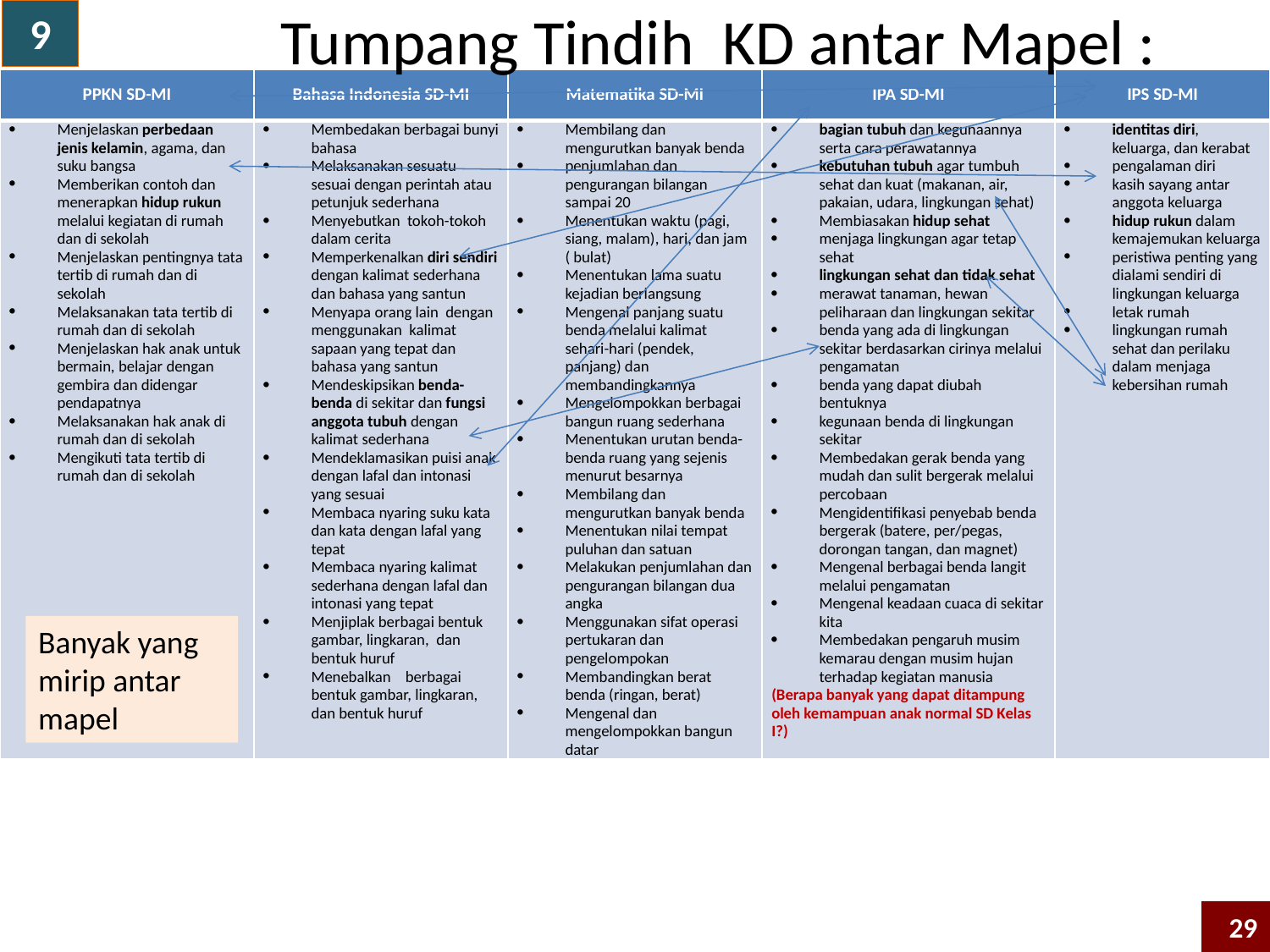

9
Tumpang Tindih  KD antar Mapel :
| PPKN SD-MI | Bahasa Indonesia SD-MI | Matematika SD-MI | IPA SD-MI | IPS SD-MI |
| --- | --- | --- | --- | --- |
| Menjelaskan perbedaan jenis kelamin, agama, dan suku bangsa Memberikan contoh dan menerapkan hidup rukun melalui kegiatan di rumah dan di sekolah Menjelaskan pentingnya tata tertib di rumah dan di sekolah Melaksanakan tata tertib di rumah dan di sekolah Menjelaskan hak anak untuk bermain, belajar dengan gembira dan didengar pendapatnya Melaksanakan hak anak di rumah dan di sekolah Mengikuti tata tertib di rumah dan di sekolah | Membedakan berbagai bunyi bahasa Melaksanakan sesuatu sesuai dengan perintah atau petunjuk sederhana Menyebutkan tokoh-tokoh dalam cerita Memperkenalkan diri sendiri dengan kalimat sederhana dan bahasa yang santun Menyapa orang lain dengan menggunakan kalimat sapaan yang tepat dan bahasa yang santun Mendeskipsikan benda-benda di sekitar dan fungsi anggota tubuh dengan kalimat sederhana Mendeklamasikan puisi anak dengan lafal dan intonasi yang sesuai Membaca nyaring suku kata dan kata dengan lafal yang tepat Membaca nyaring kalimat sederhana dengan lafal dan intonasi yang tepat Menjiplak berbagai bentuk gambar, lingkaran, dan bentuk huruf Menebalkan berbagai bentuk gambar, lingkaran, dan bentuk huruf | Membilang dan mengurutkan banyak benda penjumlahan dan pengurangan bilangan sampai 20 Menentukan waktu (pagi, siang, malam), hari, dan jam ( bulat) Menentukan lama suatu kejadian berlangsung Mengenal panjang suatu benda melalui kalimat sehari-hari (pendek, panjang) dan membandingkannya Mengelompokkan berbagai bangun ruang sederhana Menentukan urutan benda-benda ruang yang sejenis menurut besarnya Membilang dan mengurutkan banyak benda Menentukan nilai tempat puluhan dan satuan Melakukan penjumlahan dan pengurangan bilangan dua angka Menggunakan sifat operasi pertukaran dan pengelompokan Membandingkan berat benda (ringan, berat) Mengenal dan mengelompokkan bangun datar | bagian tubuh dan kegunaannya serta cara perawatannya kebutuhan tubuh agar tumbuh sehat dan kuat (makanan, air, pakaian, udara, lingkungan sehat) Membiasakan hidup sehat menjaga lingkungan agar tetap sehat lingkungan sehat dan tidak sehat merawat tanaman, hewan peliharaan dan lingkungan sekitar benda yang ada di lingkungan sekitar berdasarkan cirinya melalui pengamatan benda yang dapat diubah bentuknya kegunaan benda di lingkungan sekitar Membedakan gerak benda yang mudah dan sulit bergerak melalui percobaan Mengidentifikasi penyebab benda bergerak (batere, per/pegas, dorongan tangan, dan magnet) Mengenal berbagai benda langit melalui pengamatan Mengenal keadaan cuaca di sekitar kita Membedakan pengaruh musim kemarau dengan musim hujan terhadap kegiatan manusia (Berapa banyak yang dapat ditampung oleh kemampuan anak normal SD Kelas I?) | identitas diri, keluarga, dan kerabat pengalaman diri kasih sayang antar anggota keluarga hidup rukun dalam kemajemukan keluarga peristiwa penting yang dialami sendiri di lingkungan keluarga letak rumah lingkungan rumah sehat dan perilaku dalam menjaga kebersihan rumah |
Banyak yang mirip antar mapel
29